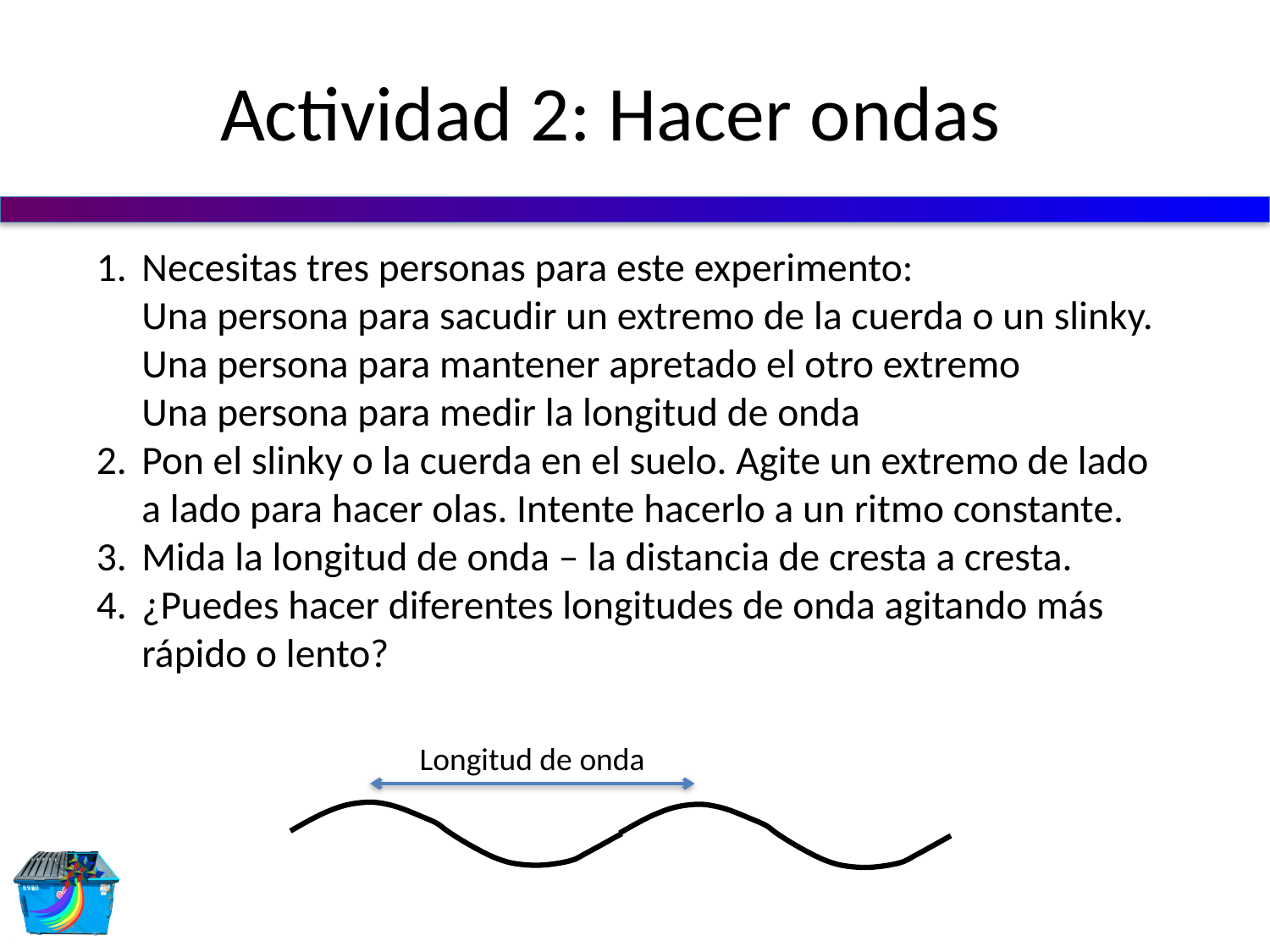

Actividad 2: Hacer ondas
Necesitas tres personas para este experimento:
Una persona para sacudir un extremo de la cuerda o un slinky.
Una persona para mantener apretado el otro extremo
Una persona para medir la longitud de onda
Pon el slinky o la cuerda en el suelo. Agite un extremo de lado a lado para hacer olas. Intente hacerlo a un ritmo constante.
Mida la longitud de onda – la distancia de cresta a cresta.
¿Puedes hacer diferentes longitudes de onda agitando más rápido o lento?
Longitud de onda